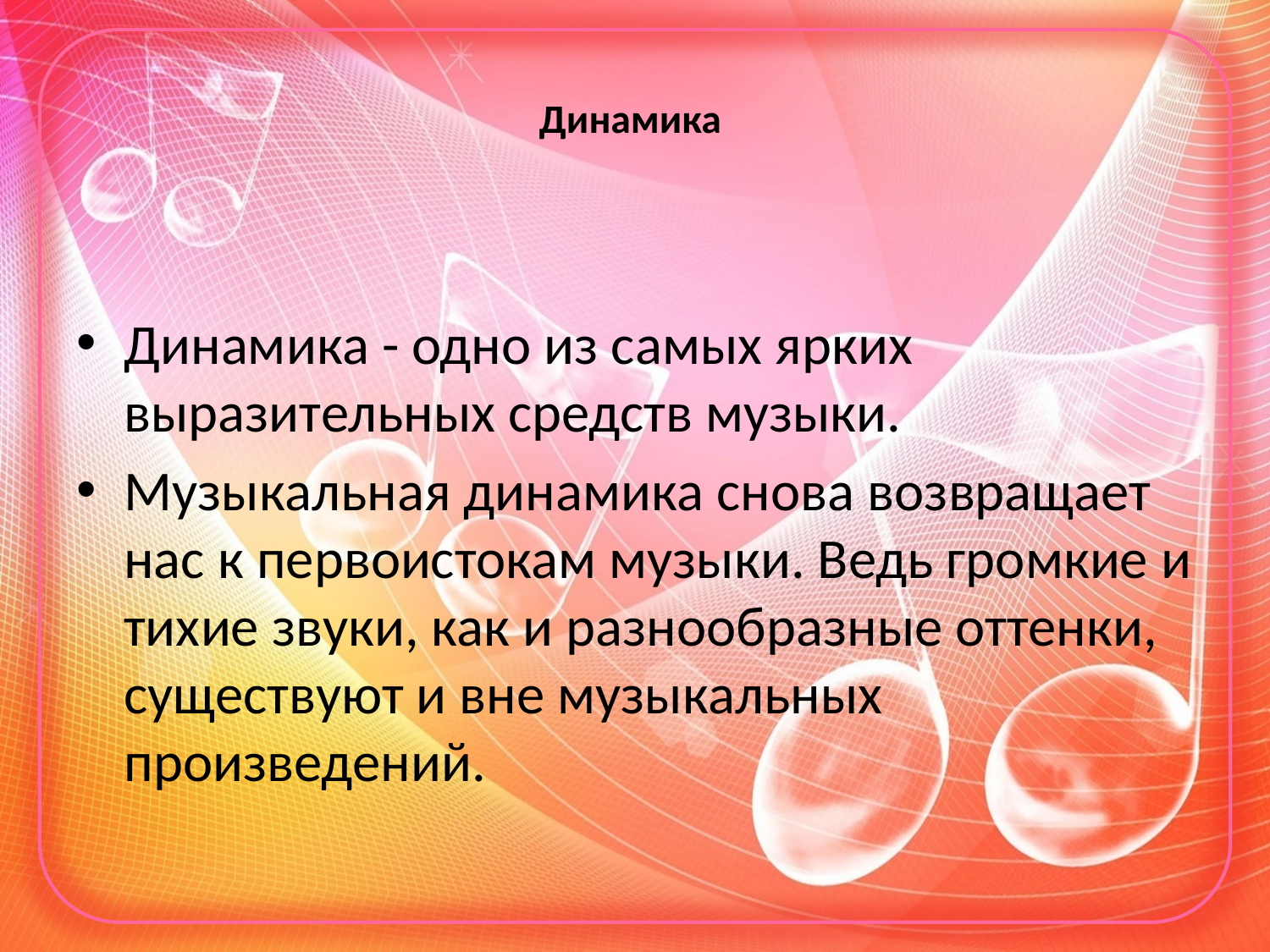

# Динамика

Динамика - одно из самых ярких выразительных средств музыки.
Музыкальная динамика снова возвращает нас к первоистокам музыки. Ведь громкие и тихие звуки, как и разнообразные оттенки, существуют и вне музыкальных произведений.